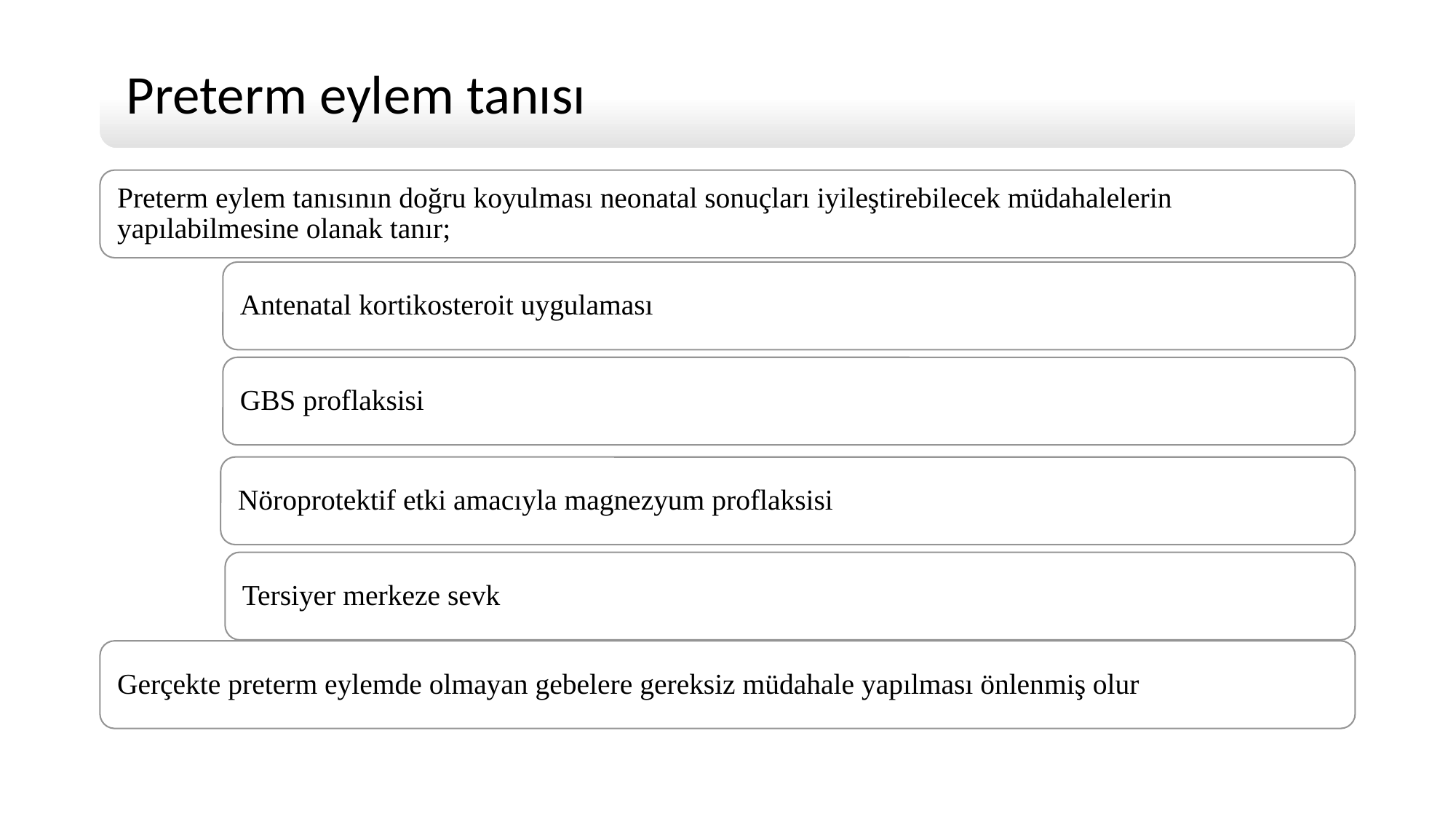

Preterm eylem tanısı
Preterm eylem tanısının doğru koyulması neonatal sonuçları iyileştirebilecek müdahalelerin yapılabilmesine olanak tanır;
Antenatal kortikosteroit uygulaması
GBS proflaksisi
Nöroprotektif etki amacıyla magnezyum proflaksisi
Tersiyer merkeze sevk
Gerçekte preterm eylemde olmayan gebelere gereksiz müdahale yapılması önlenmiş olur